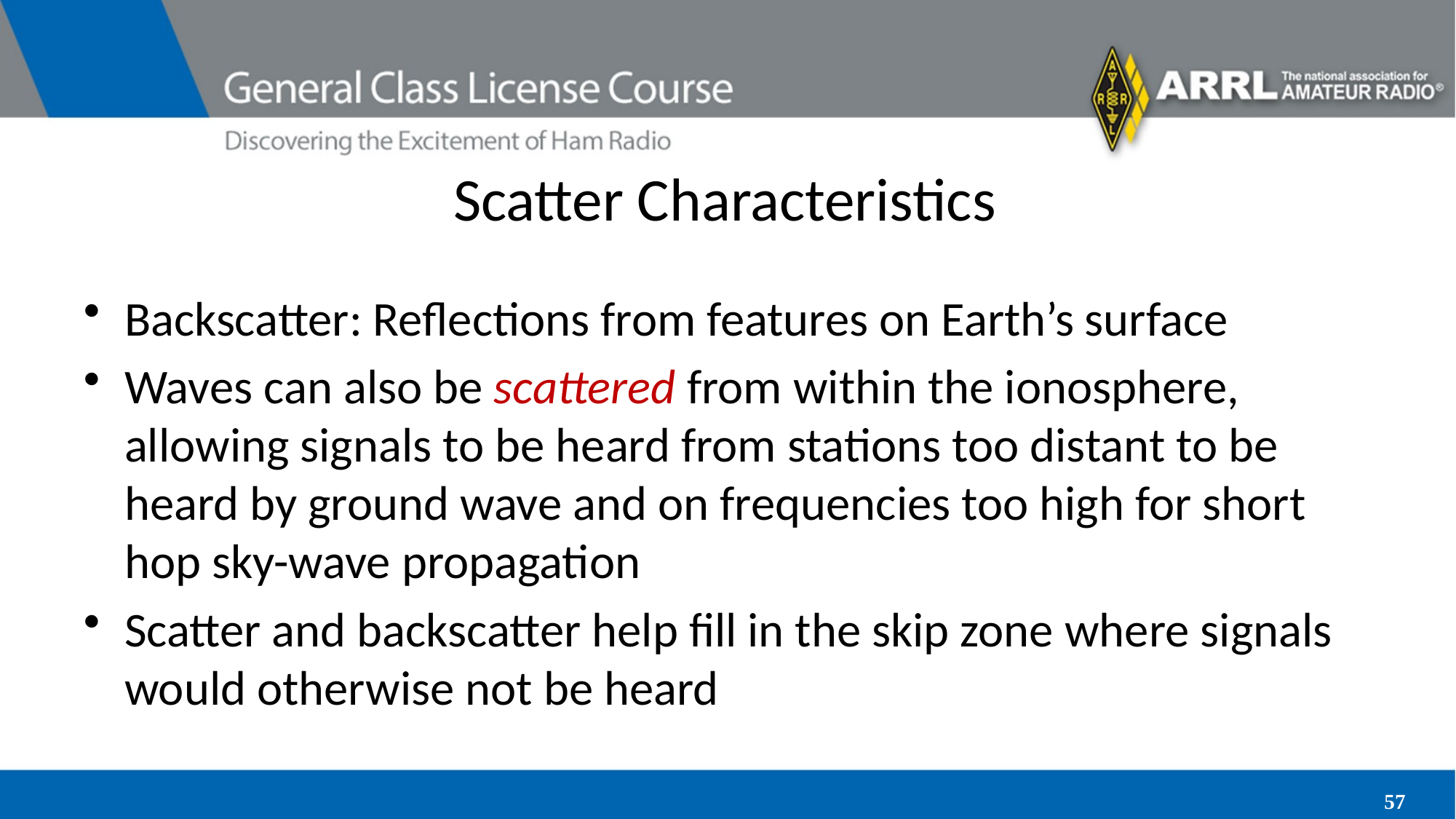

# Scatter Characteristics
Backscatter: Reflections from features on Earth’s surface
Waves can also be scattered from within the ionosphere, allowing signals to be heard from stations too distant to be heard by ground wave and on frequencies too high for short hop sky-wave propagation
Scatter and backscatter help fill in the skip zone where signals would otherwise not be heard